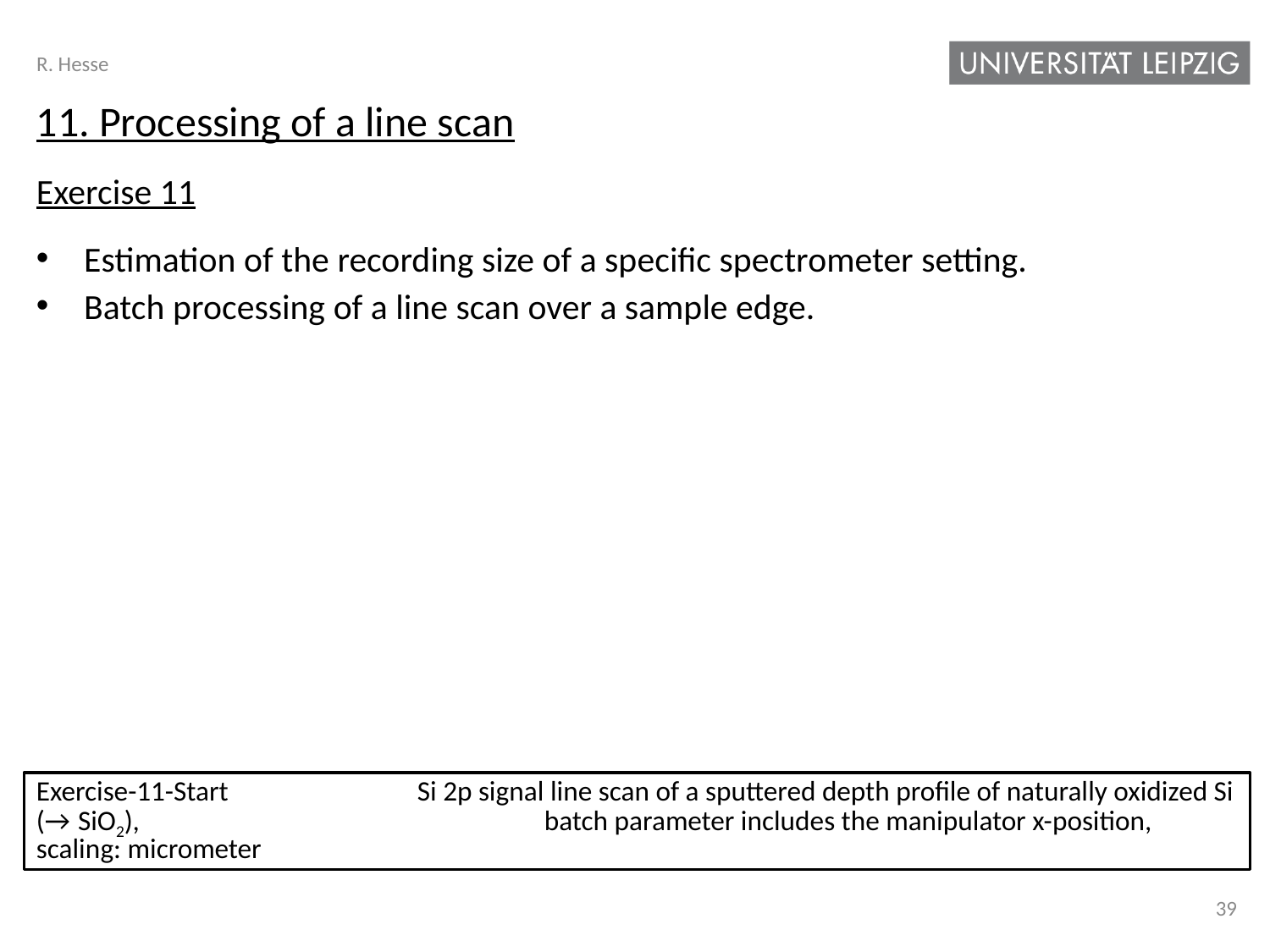

R. Hesse
11. Processing of a line scan
Exercise 11

Estimation of the recording size of a specific spectrometer setting.

Batch processing of a line scan over a sample edge.
Exercise-11-Start		Si 2p signal line scan of a sputtered depth profile of naturally oxidized Si (→ SiO2), 				batch parameter includes the manipulator x-position, scaling: micrometer
39